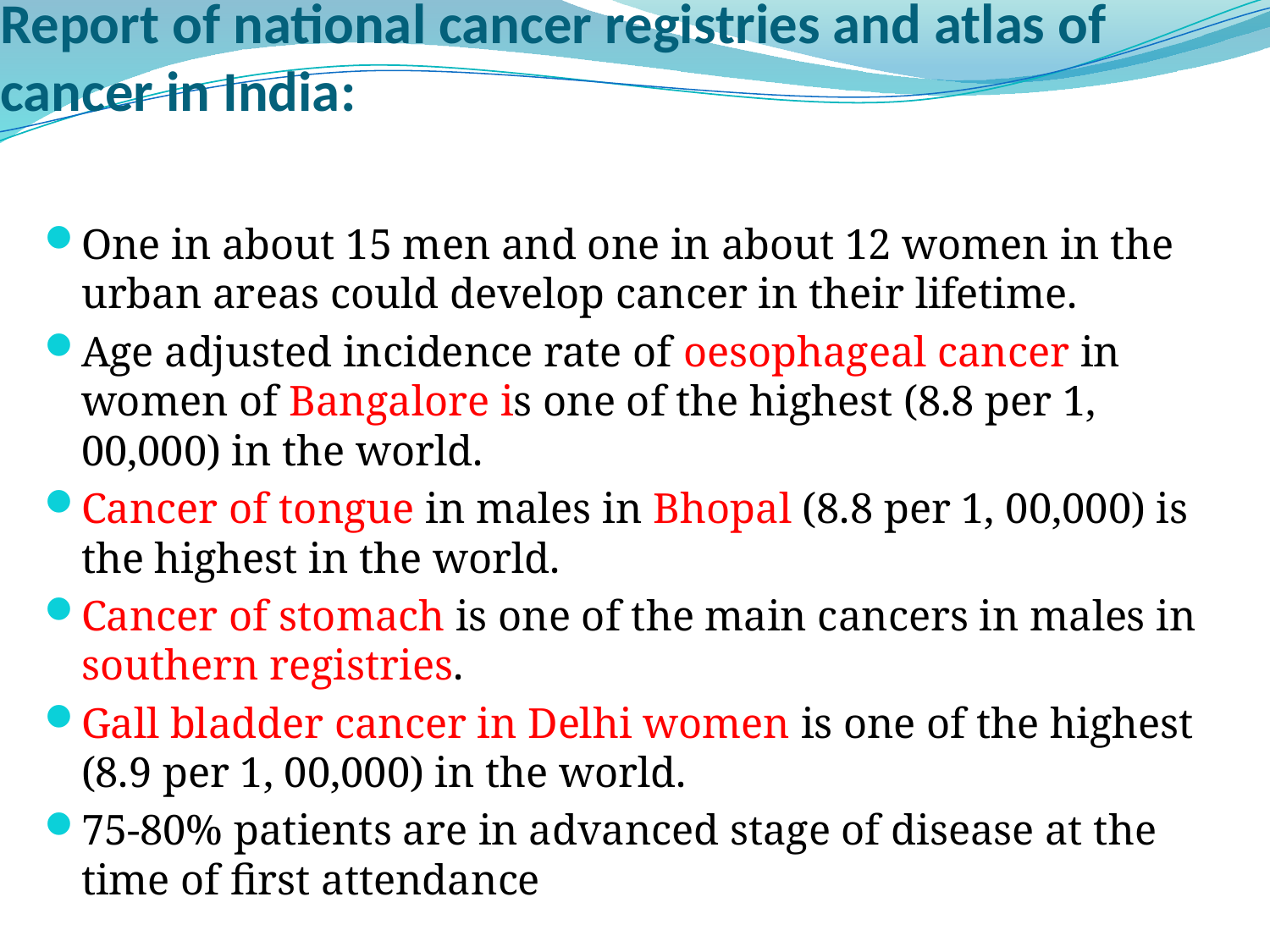

# Report of national cancer registries and atlas of cancer in India:
One in about 15 men and one in about 12 women in the urban areas could develop cancer in their lifetime.
Age adjusted incidence rate of oesophageal cancer in women of Bangalore is one of the highest (8.8 per 1, 00,000) in the world.
Cancer of tongue in males in Bhopal (8.8 per 1, 00,000) is the highest in the world.
Cancer of stomach is one of the main cancers in males in southern registries.
Gall bladder cancer in Delhi women is one of the highest (8.9 per 1, 00,000) in the world.
75-80% patients are in advanced stage of disease at the time of first attendance